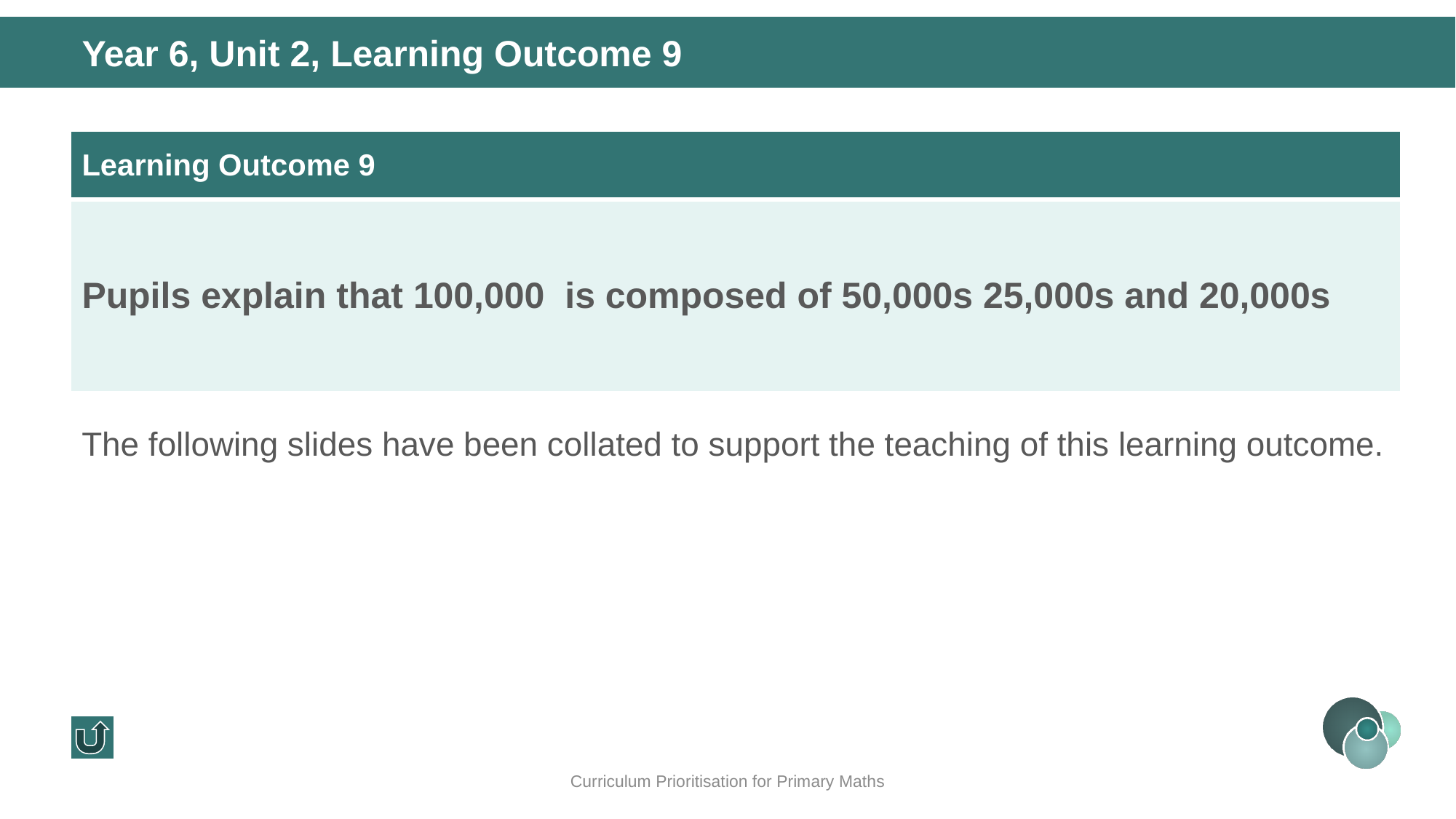

Year 6, Unit 2, Learning Outcome 9
| Learning Outcome 9 |
| --- |
| Pupils explain that 100,000 is composed of 50,000s 25,000s and 20,000s |
The following slides have been collated to support the teaching of this learning outcome.

Curriculum Prioritisation for Primary Maths